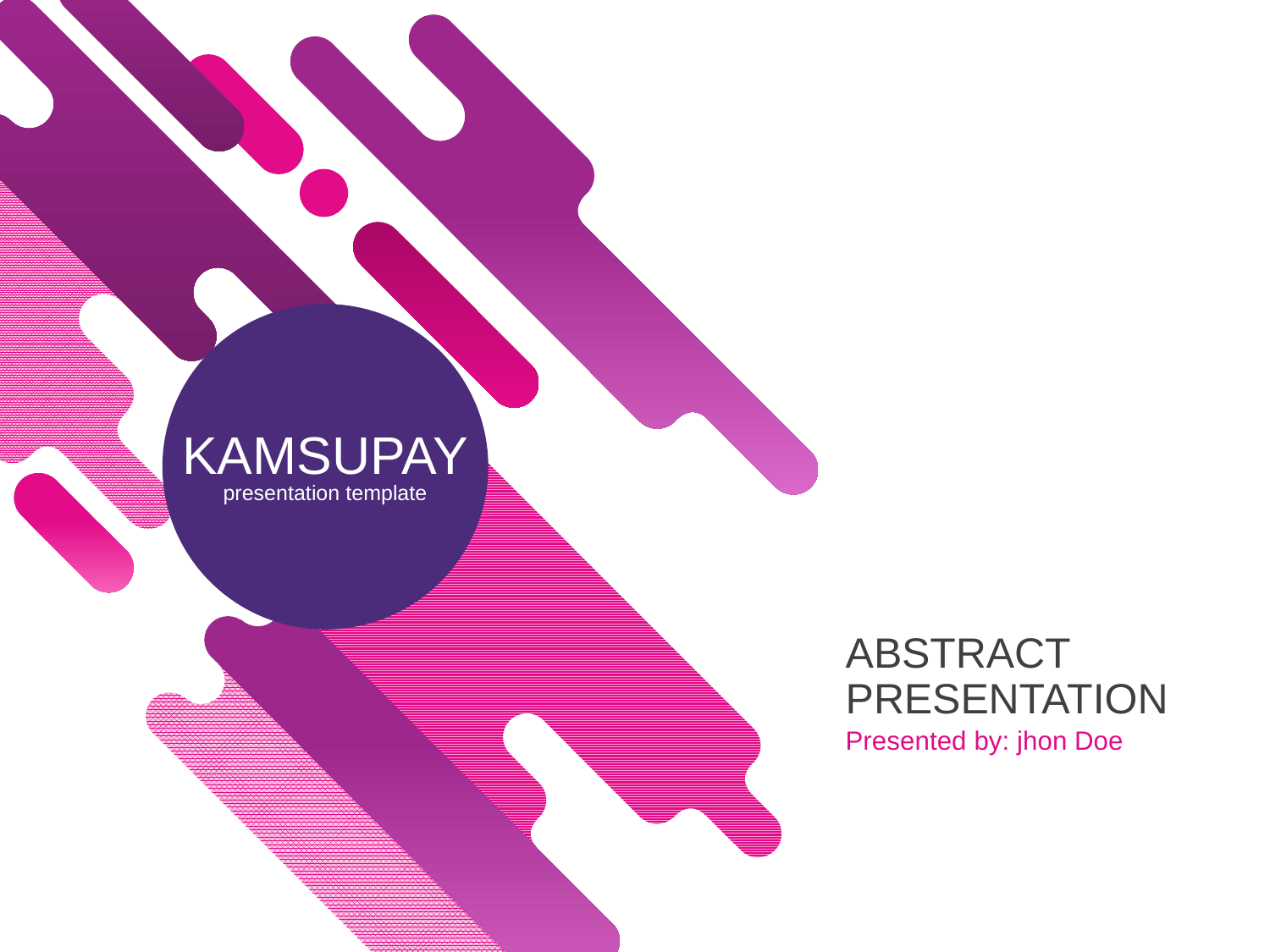

KAMSUPAY

presentation template

# ABSTRACT PRESENTATION

Presented by: jhon Doe